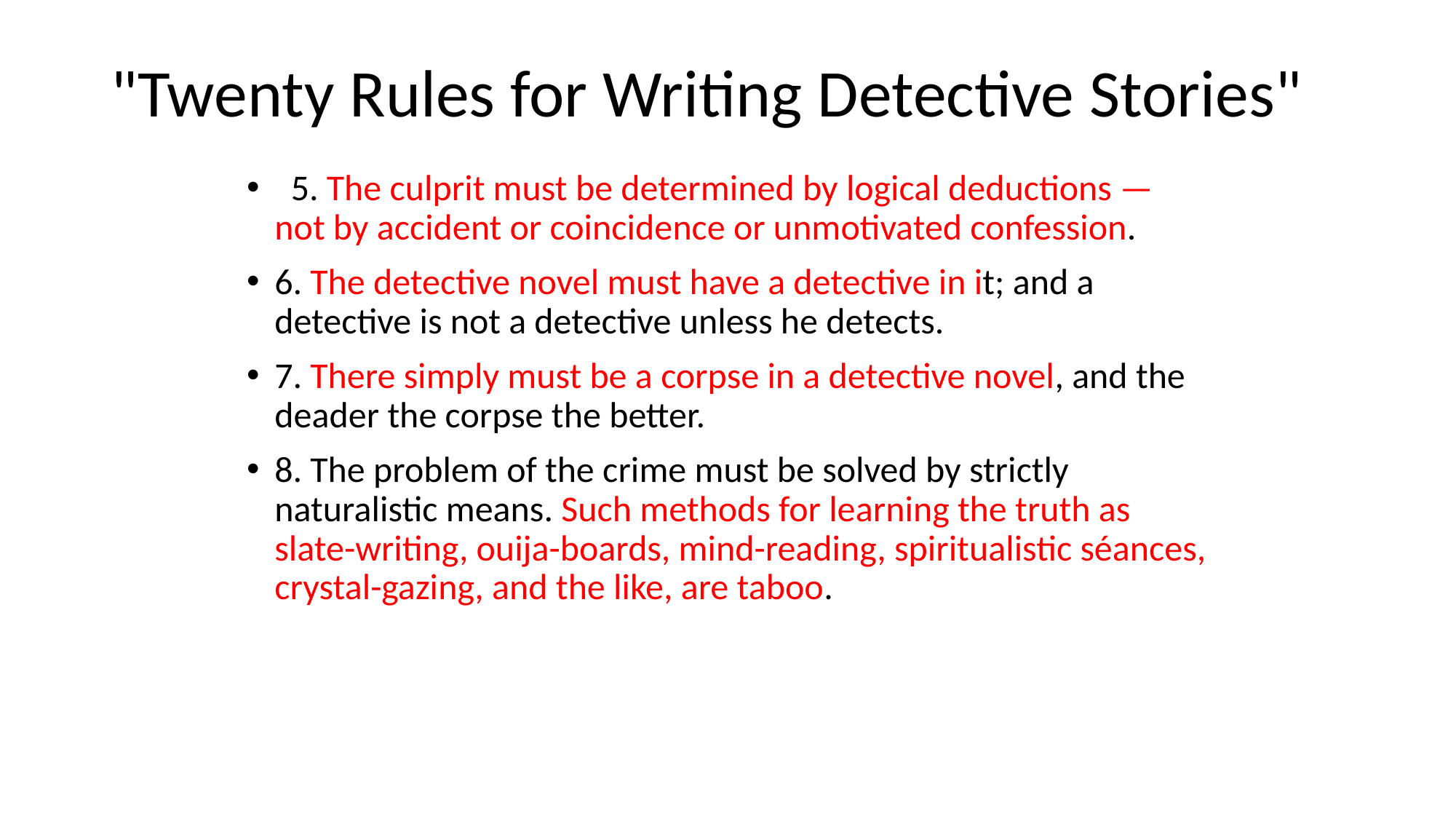

# "Twenty Rules for Writing Detective Stories"
  5. The culprit must be determined by logical deductions — not by accident or coincidence or unmotivated confession.
6. The detective novel must have a detective in it; and a detective is not a detective unless he detects.
7. There simply must be a corpse in a detective novel, and the deader the corpse the better.
8. The problem of the crime must be solved by strictly naturalistic means. Such methods for learning the truth as slate-writing, ouija-boards, mind-reading, spiritualistic séances, crystal-gazing, and the like, are taboo.